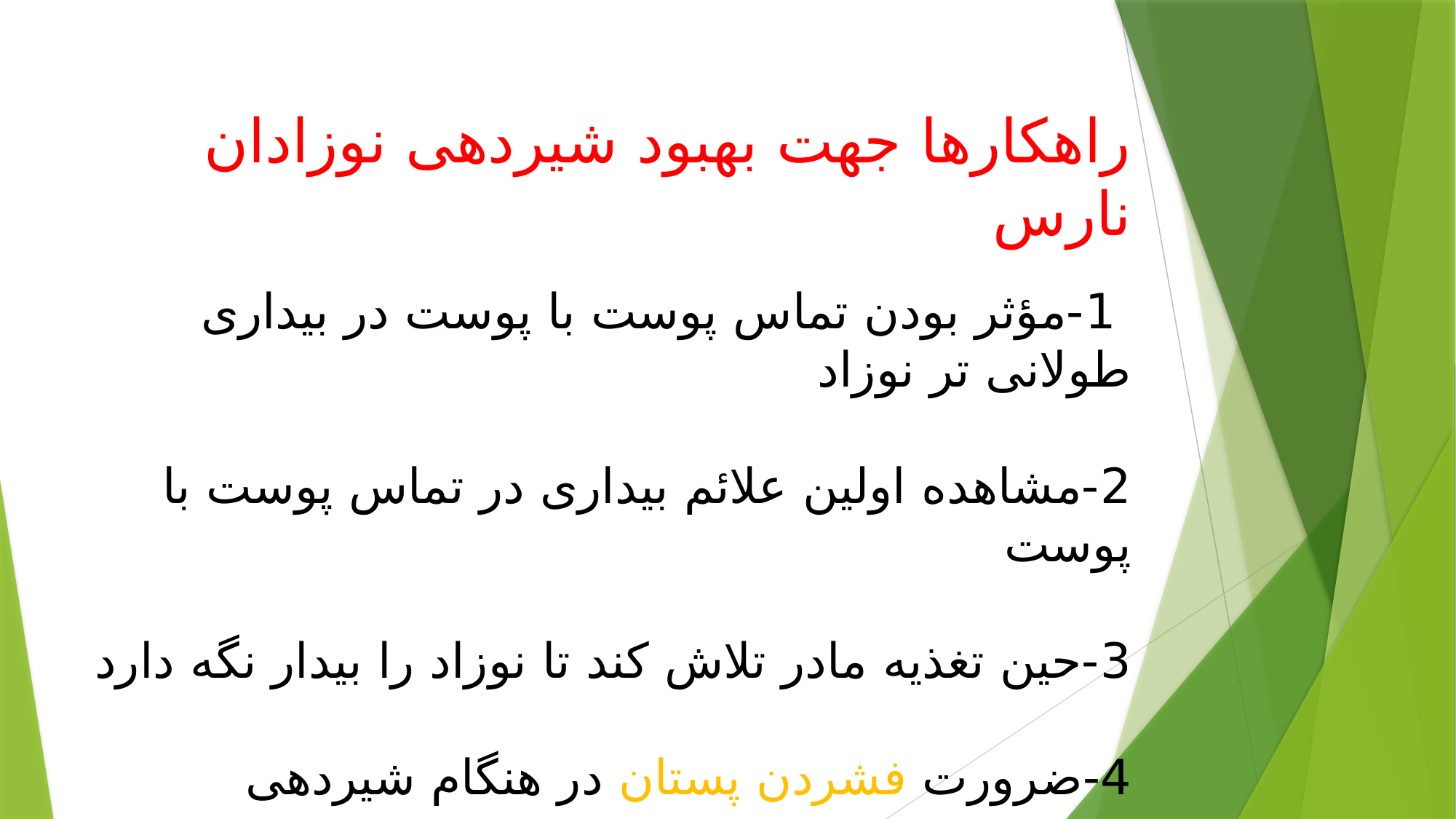

راهکارها جهت بهبود شیردهی نوزادان نارس

 1-مؤثر بودن تماس پوست با پوست در بیداری طولانی تر نوزاد

2-مشاهده اولین علائم بیداری در تماس پوست با پوست

3-حین تغذیه مادر تلاش کند تا نوزاد را بیدار نگه دارد

4-ضرورت فشردن پستان در هنگام شیردهی

5-ازتحریک بیش از اندازه و حرکات اضافی مانند لمس شدید،گهواره،ضربه زدن کف پا و نور وصدا دوری شود